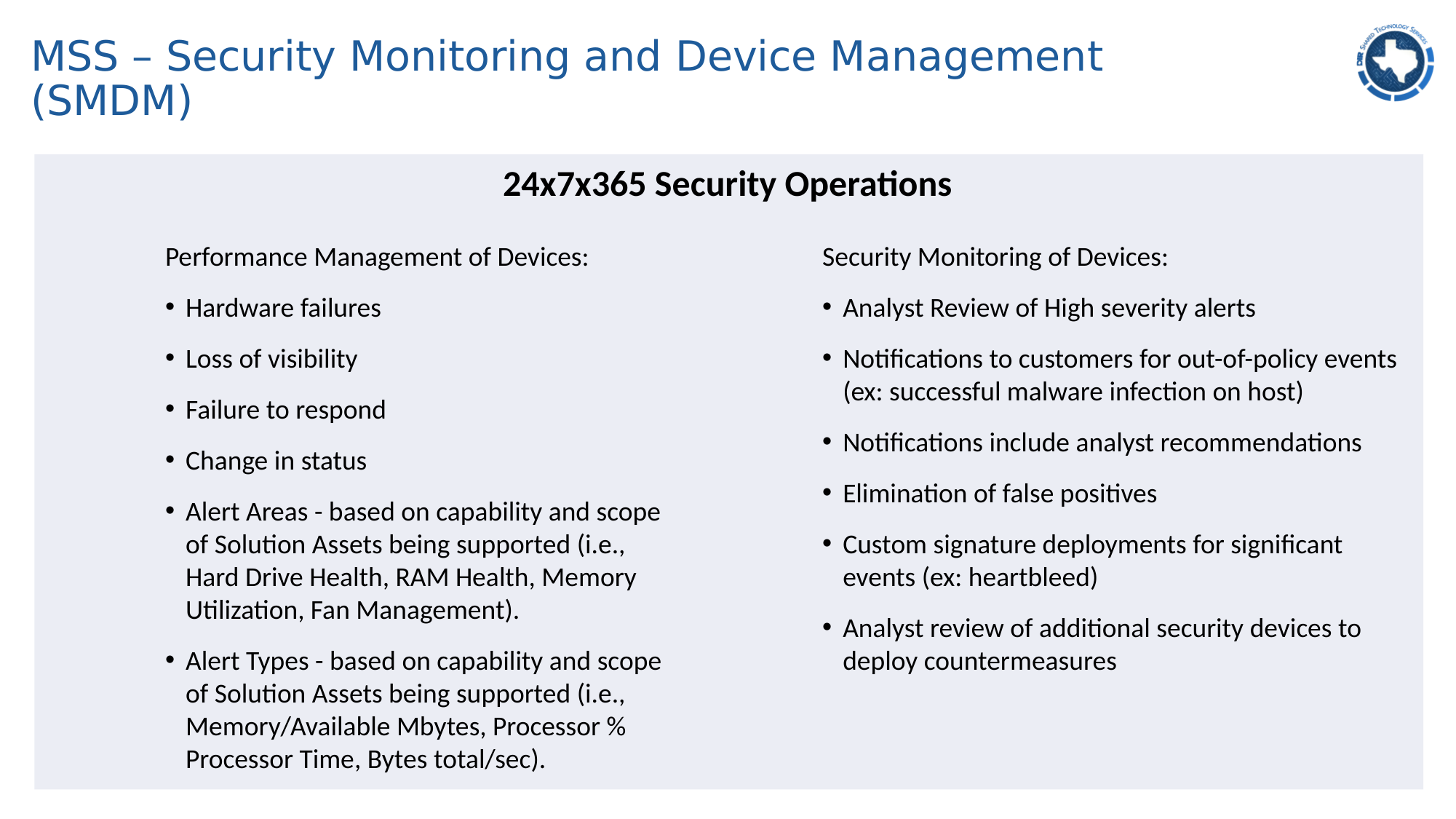

# MSS – Security Monitoring and Device Management (SMDM)

24x7x365 Security Operations
Performance Management of Devices:
Hardware failures
Loss of visibility
Failure to respond
Change in status
Alert Areas - based on capability and scope of Solution Assets being supported (i.e., Hard Drive Health, RAM Health, Memory Utilization, Fan Management).
Alert Types - based on capability and scope of Solution Assets being supported (i.e., Memory/Available Mbytes, Processor % Processor Time, Bytes total/sec).
Security Monitoring of Devices:
Analyst Review of High severity alerts
Notifications to customers for out-of-policy events (ex: successful malware infection on host)
Notifications include analyst recommendations
Elimination of false positives
Custom signature deployments for significant events (ex: heartbleed)
Analyst review of additional security devices to deploy countermeasures